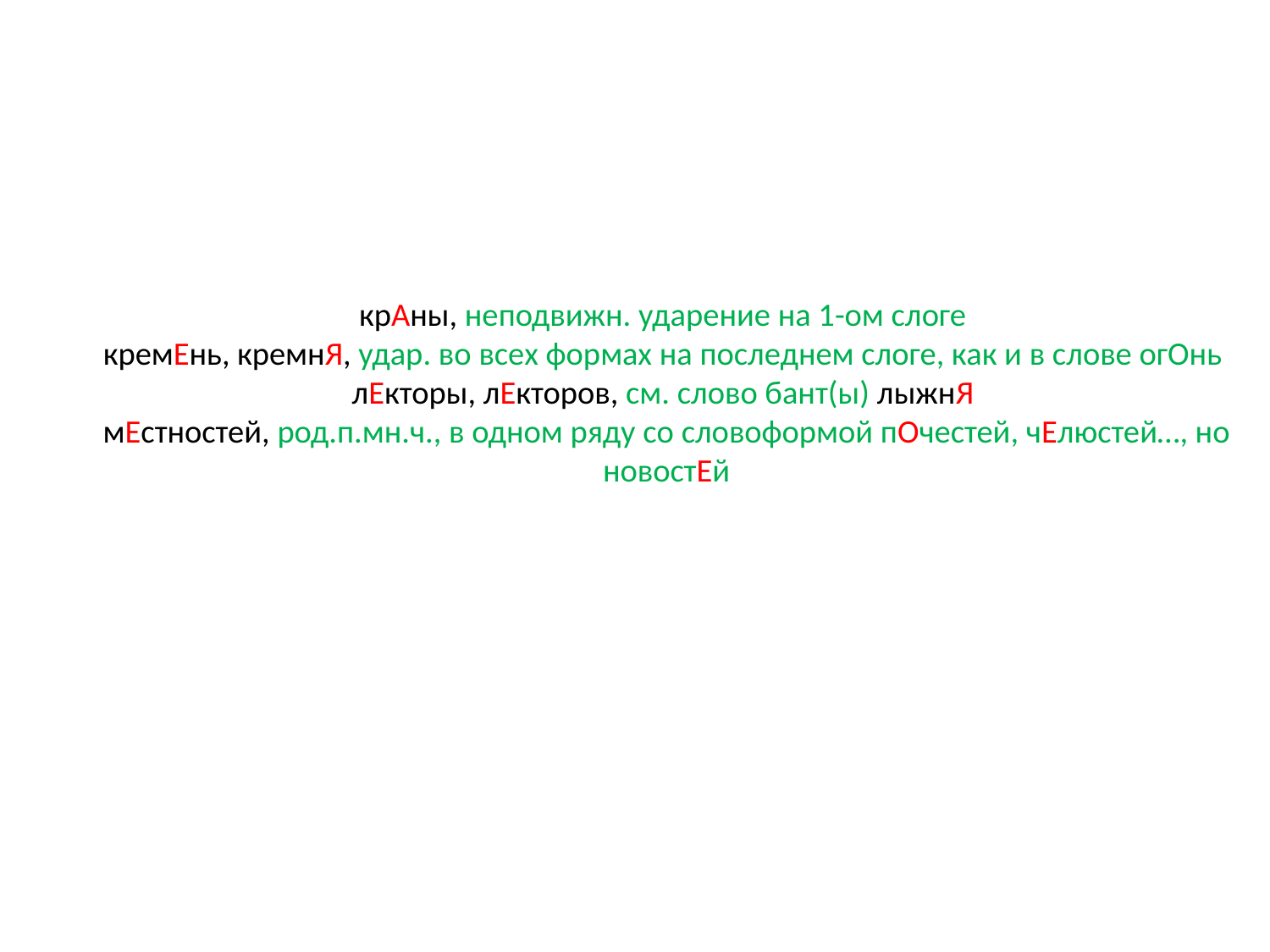

# крАны, неподвижн. ударение на 1-ом слоге кремЕнь, кремнЯ, удар. во всех формах на последнем слоге, как и в слове огОнь лЕкторы, лЕкторов, см. слово бант(ы) лыжнЯ мЕстностей, род.п.мн.ч., в одном ряду со словоформой пОчестей, чЕлюстей…, но новостЕй